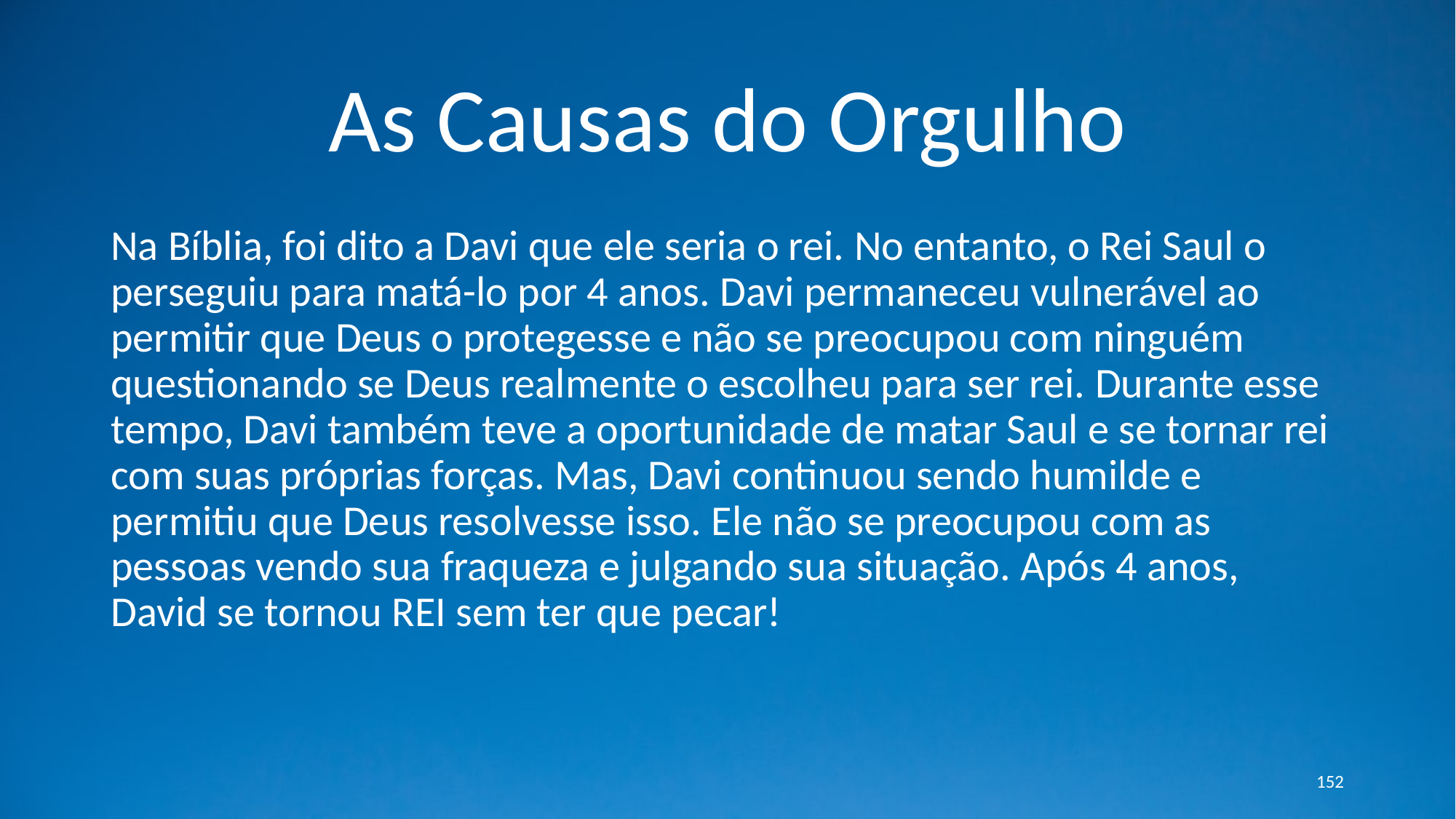

# As Causas do Orgulho
Na Bíblia, foi dito a Davi que ele seria o rei. No entanto, o Rei Saul o perseguiu para matá-lo por 4 anos. Davi permaneceu vulnerável ao permitir que Deus o protegesse e não se preocupou com ninguém questionando se Deus realmente o escolheu para ser rei. Durante esse tempo, Davi também teve a oportunidade de matar Saul e se tornar rei com suas próprias forças. Mas, Davi continuou sendo humilde e permitiu que Deus resolvesse isso. Ele não se preocupou com as pessoas vendo sua fraqueza e julgando sua situação. Após 4 anos, David se tornou REI sem ter que pecar!

152